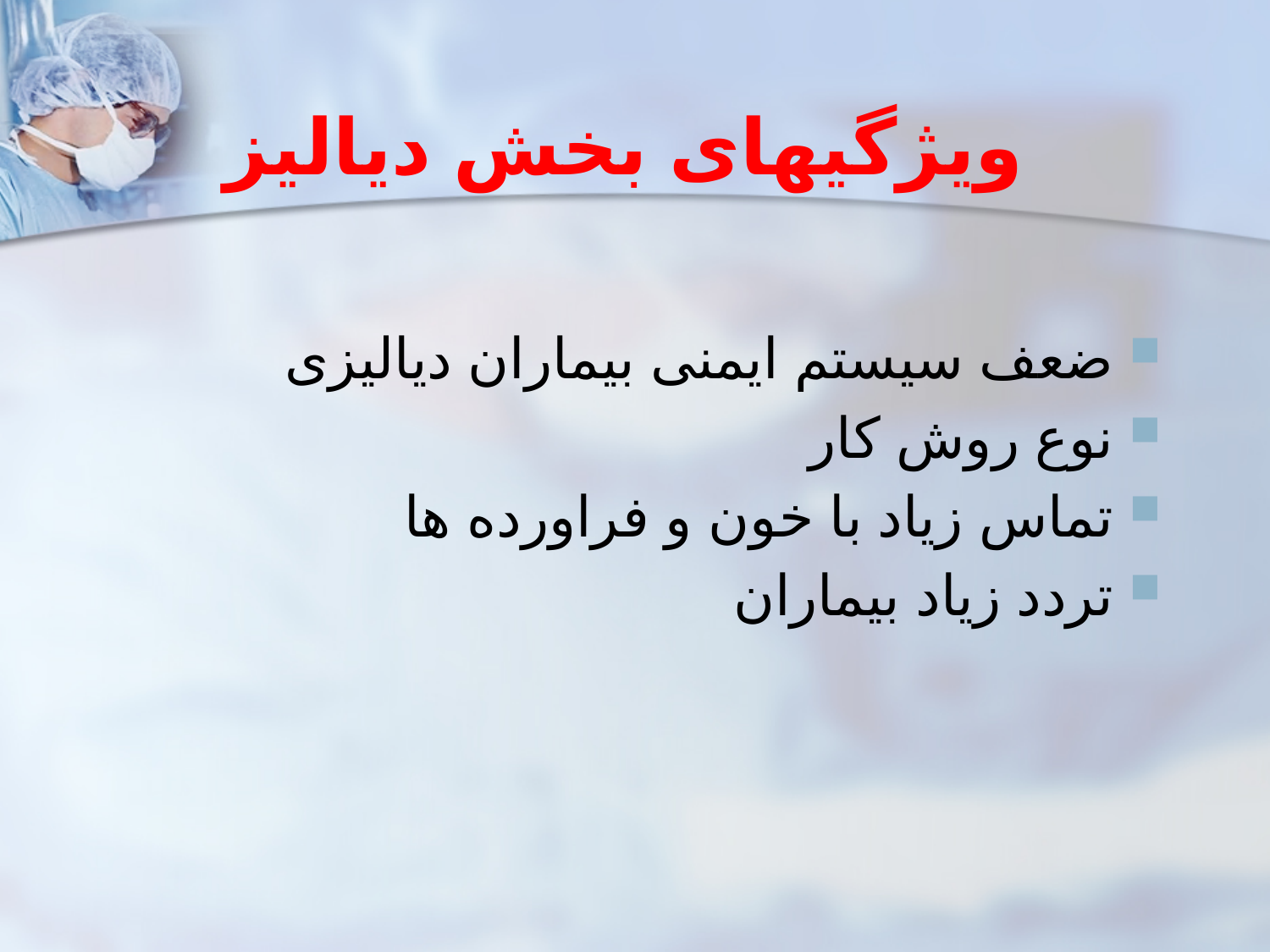

# ویژگیهای بخش دیالیز
ضعف سیستم ایمنی بیماران دیالیزی
نوع روش کار
تماس زیاد با خون و فراورده ها
تردد زیاد بیماران